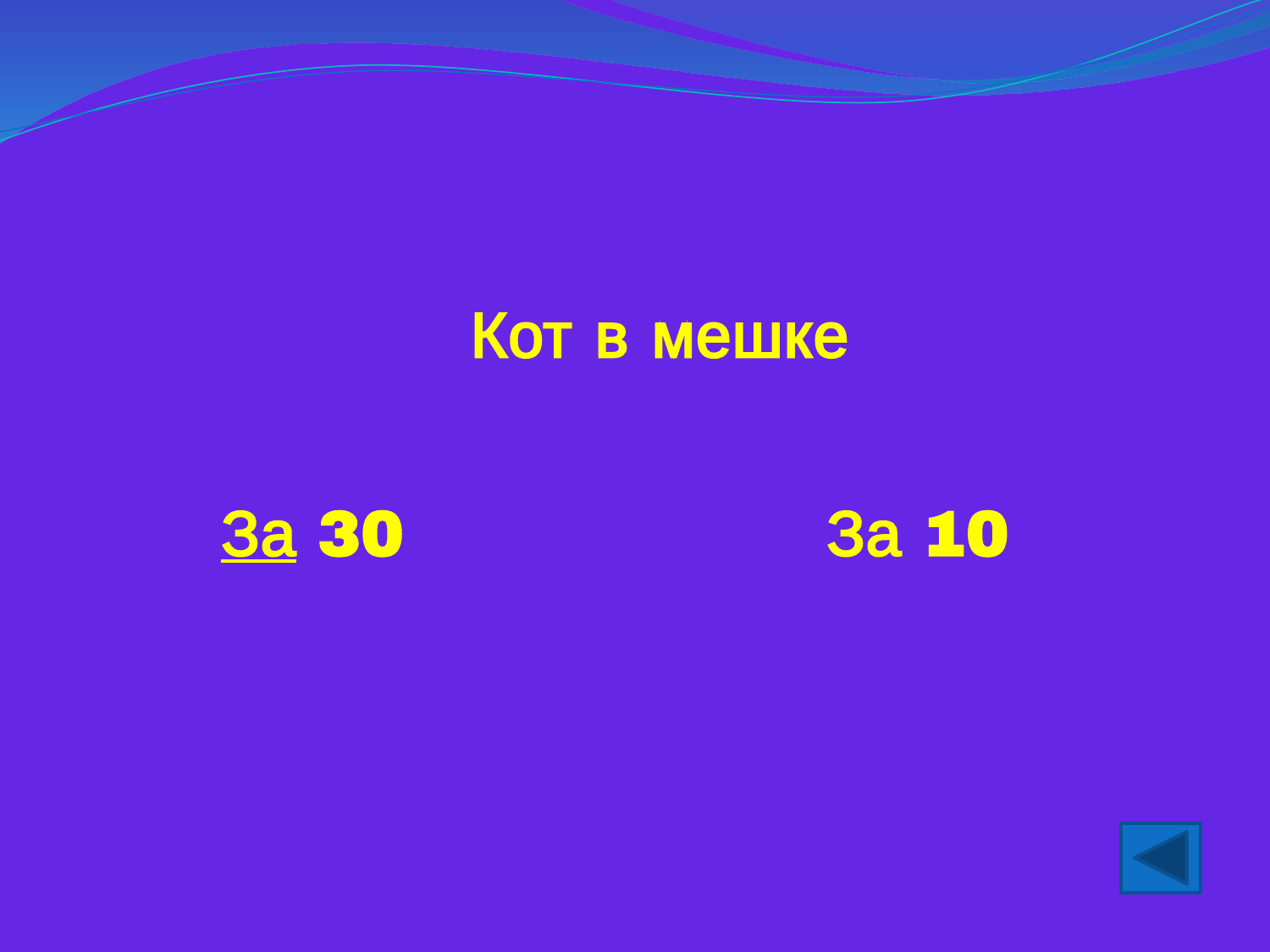

Кот в мешке
За 30
За 10